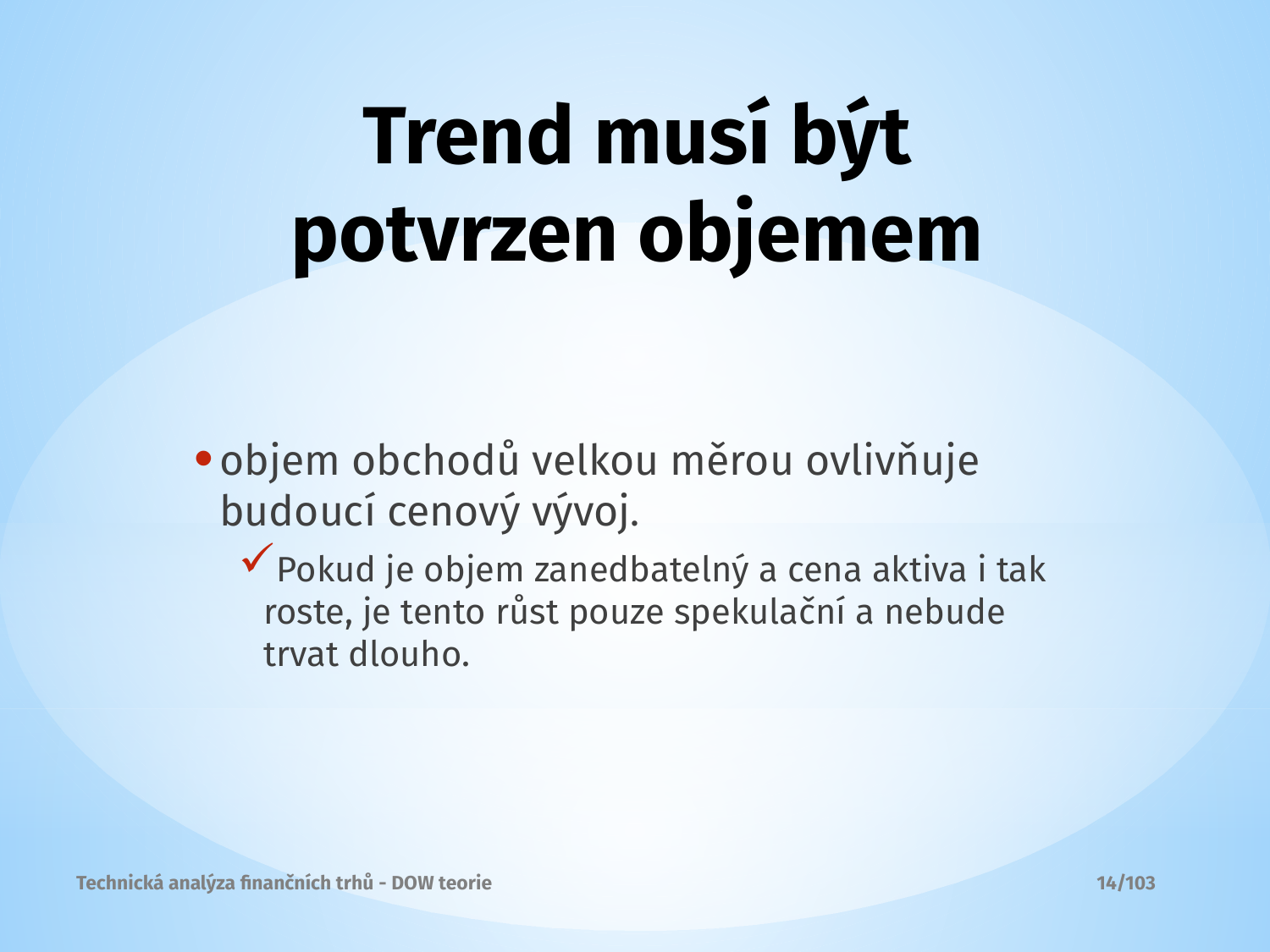

# Trend musí být potvrzen objemem
objem obchodů velkou měrou ovlivňuje budoucí cenový vývoj.
Pokud je objem zanedbatelný a cena aktiva i tak roste, je tento růst pouze spekulační a nebude trvat dlouho.
Technická analýza finančních trhů - DOW teorie					 14/103